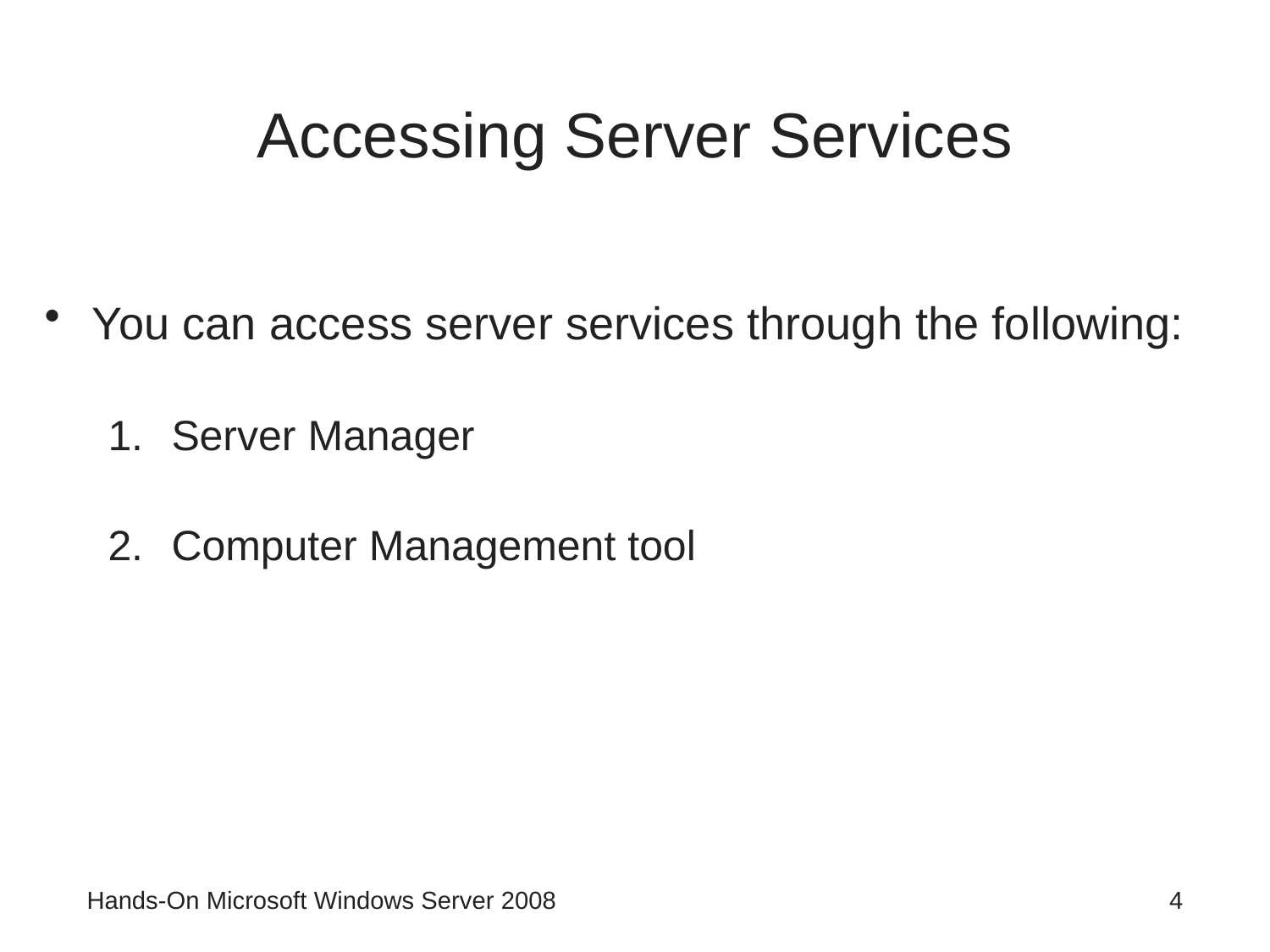

# Accessing Server Services
You can access server services through the following:
Server Manager
Computer Management tool
Hands-On Microsoft Windows Server 2008
4